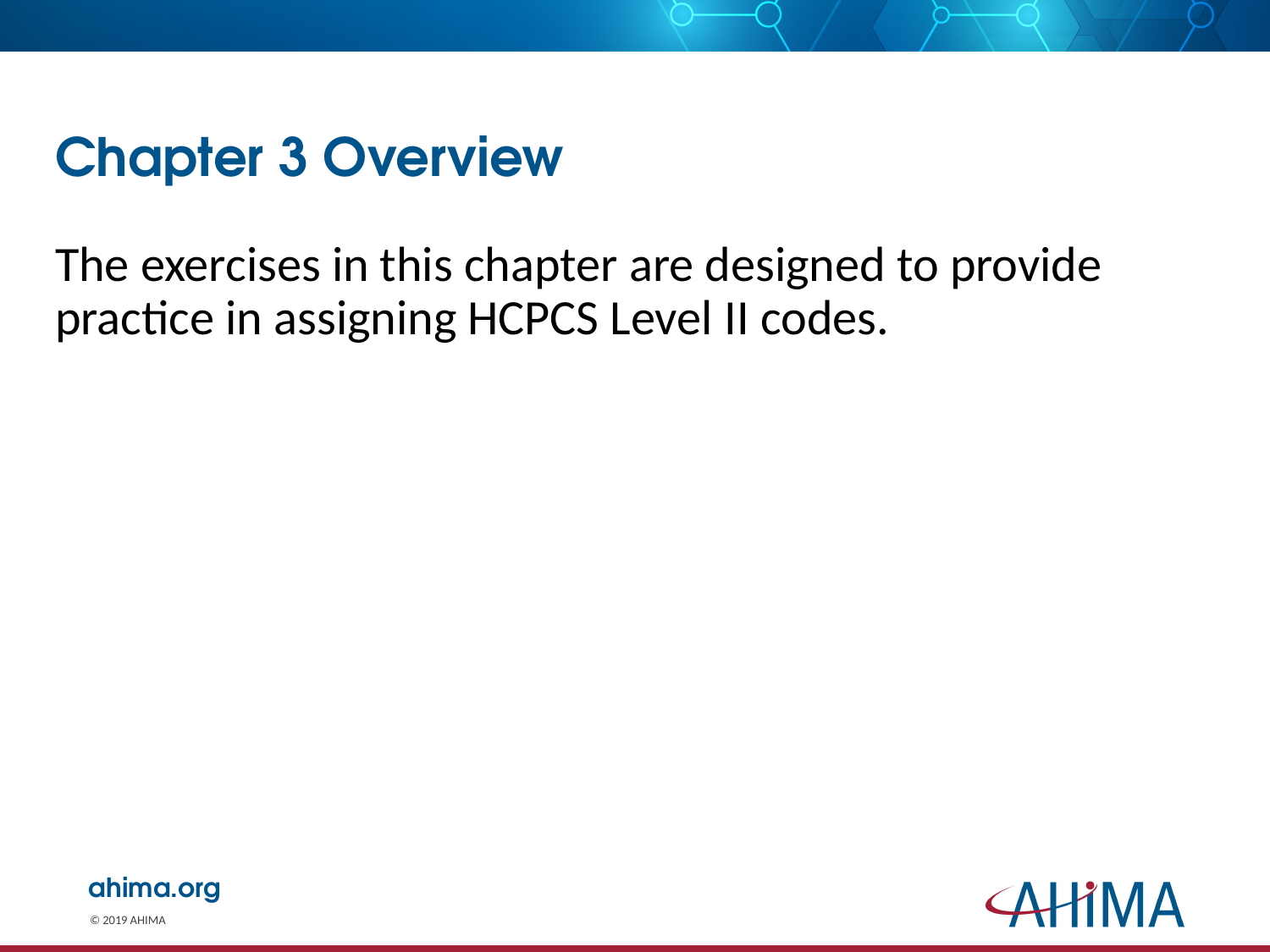

# Chapter 3 Overview
The exercises in this chapter are designed to provide practice in assigning HCPCS Level II codes.